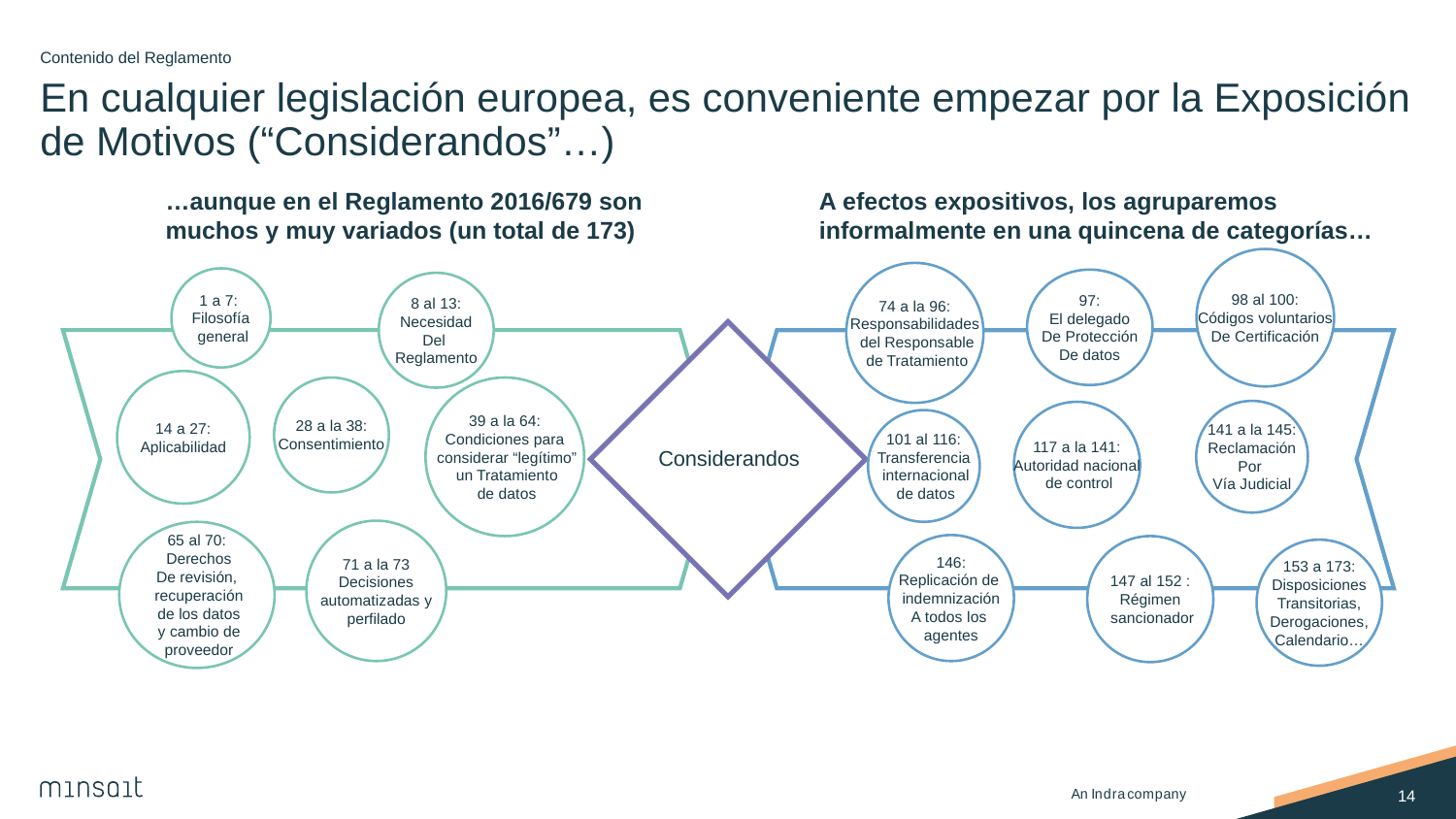

Contenido del Reglamento
# En cualquier legislación europea, es conveniente empezar por la Exposición de Motivos (“Considerandos”…)
…aunque en el Reglamento 2016/679 son muchos y muy variados (un total de 173)
A efectos expositivos, los agruparemos informalmente en una quincena de categorías…
98 al 100:
Códigos voluntarios
De Certificación
74 a la 96:
Responsabilidades
 del Responsable
 de Tratamiento
1 a 7:
Filosofía
 general
97:
El delegado
De Protección
De datos
8 al 13:
Necesidad
Del
Reglamento

14 a 27:
Aplicabilidad
28 a la 38:
Consentimiento
39 a la 64:
Condiciones para
 considerar “legítimo”
 un Tratamiento
 de datos
141 a la 145:
Reclamación
Por
Vía Judicial
117 a la 141:
Autoridad nacional
 de control
Considerandos
101 al 116:
Transferencia
 internacional
 de datos
71 a la 73
Decisiones
 automatizadas y
perfilado
65 al 70:
 Derechos
De revisión,
 recuperación
 de los datos
 y cambio de
 proveedor
146:
Replicación de
indemnización
A todos los
agentes
147 al 152 :
Régimen
 sancionador
153 a 173:
Disposiciones
Transitorias,
Derogaciones,
Calendario…